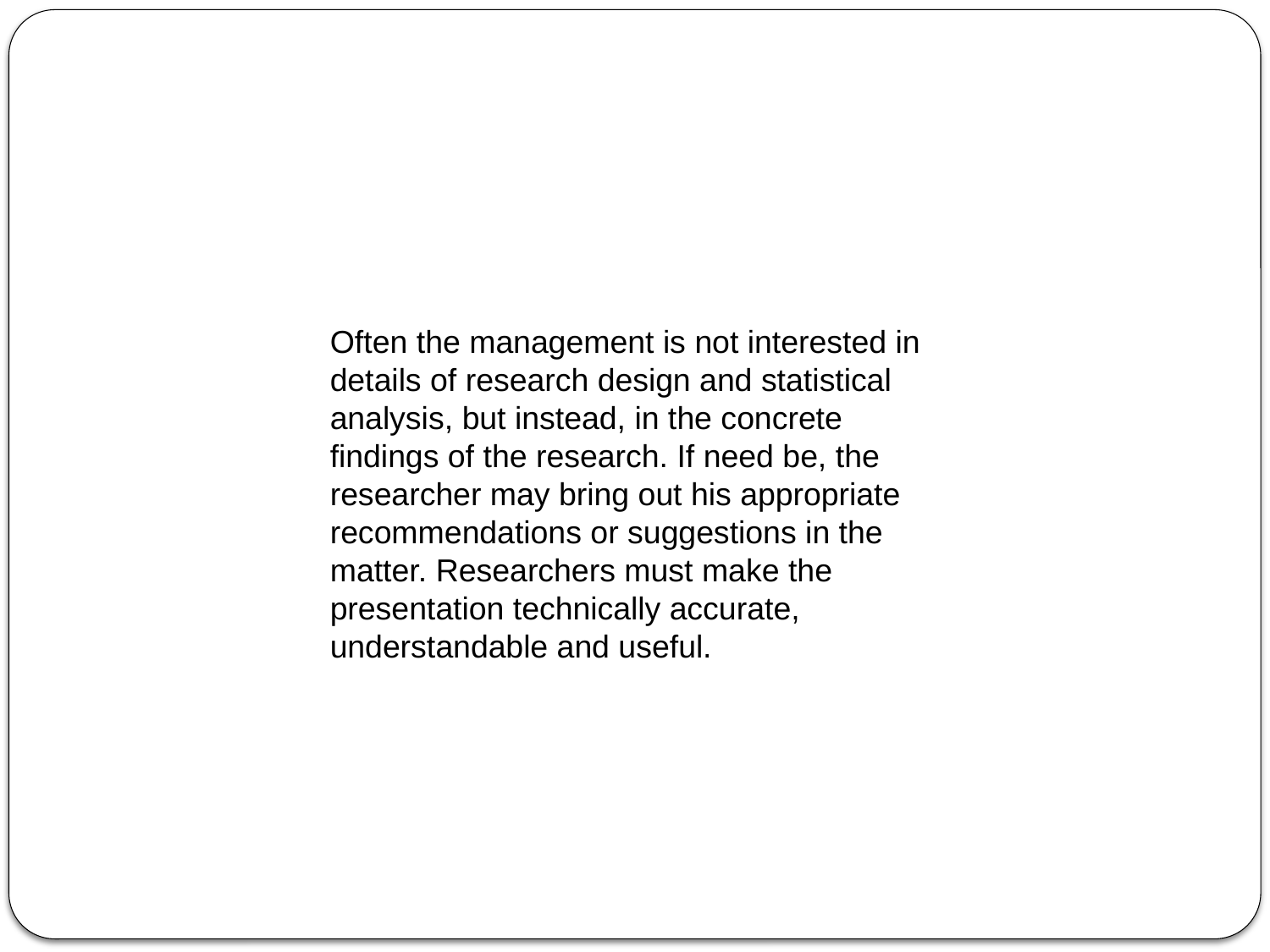

Often the management is not interested in details of research design and statistical analysis, but instead, in the concrete findings of the research. If need be, the researcher may bring out his appropriate recommendations or suggestions in the matter. Researchers must make the presentation technically accurate, understandable and useful.